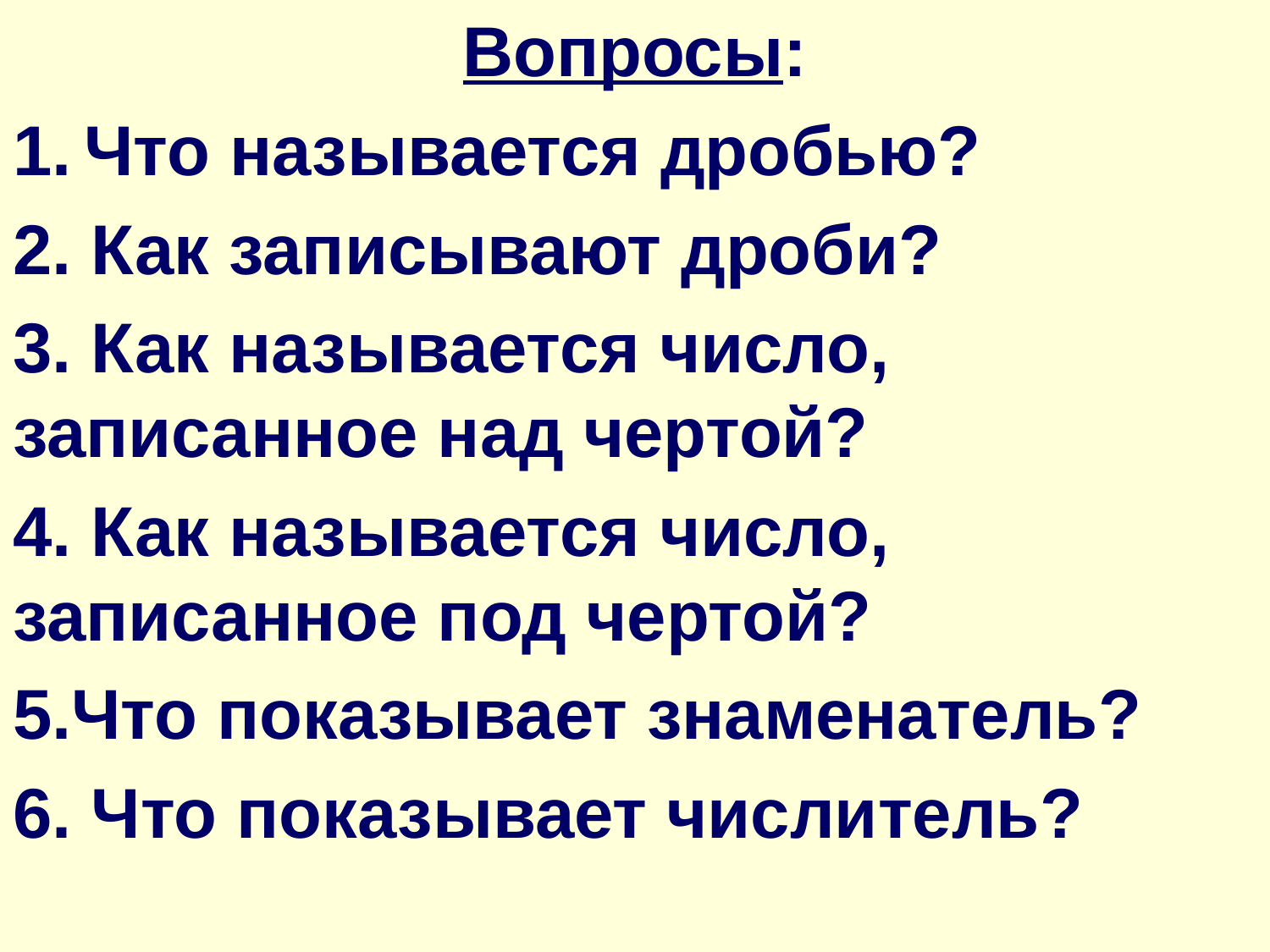

Вопросы:
Что называется дробью?
2. Как записывают дроби?
3. Как называется число, записанное над чертой?
4. Как называется число, записанное под чертой?
5.Что показывает знаменатель?
6. Что показывает числитель?